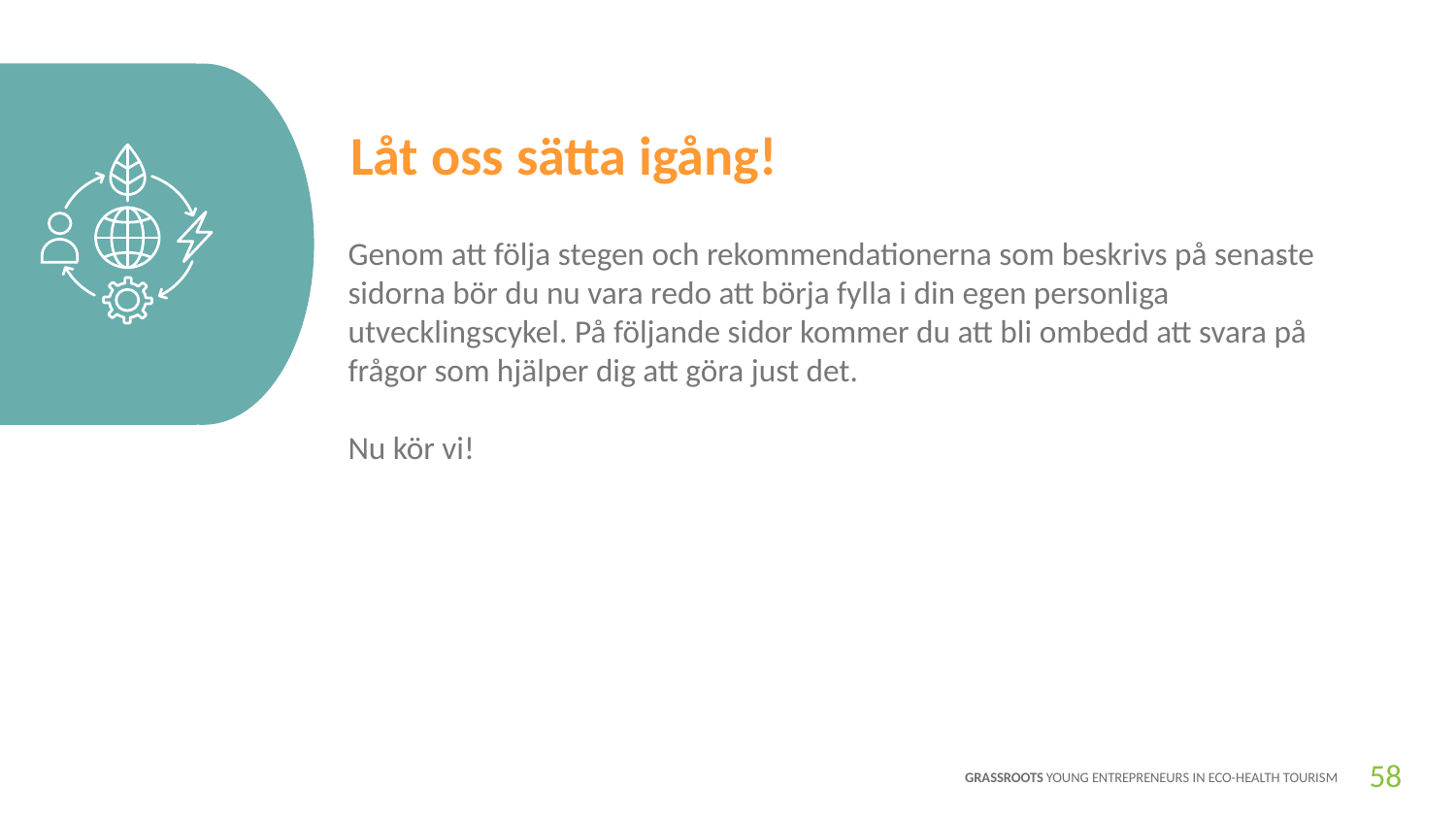

Låt oss sätta igång!

Genom att följa stegen och rekommendationerna som beskrivs på senaste sidorna bör du nu vara redo att börja fylla i din egen personliga utvecklingscykel. På följande sidor kommer du att bli ombedd att svara på frågor som hjälper dig att göra just det.

Nu kör vi!

-
58